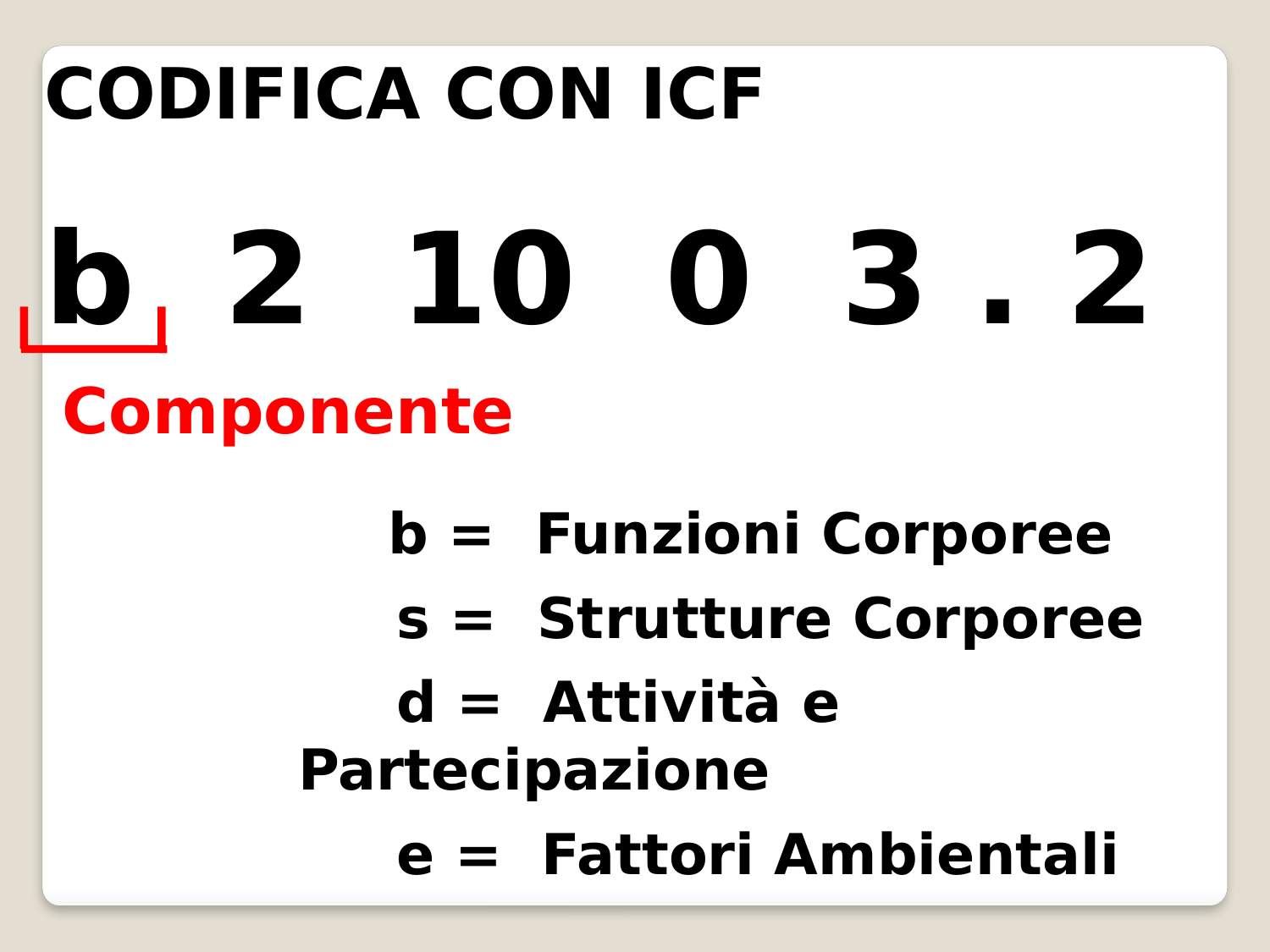

CODIFICA CON ICF

b  2  10  0  3 . 2

 Componente

     b =  Funzioni Corporee

     s =  Strutture Corporee

     d =  Attività e Partecipazione

     e =  Fattori Ambientali